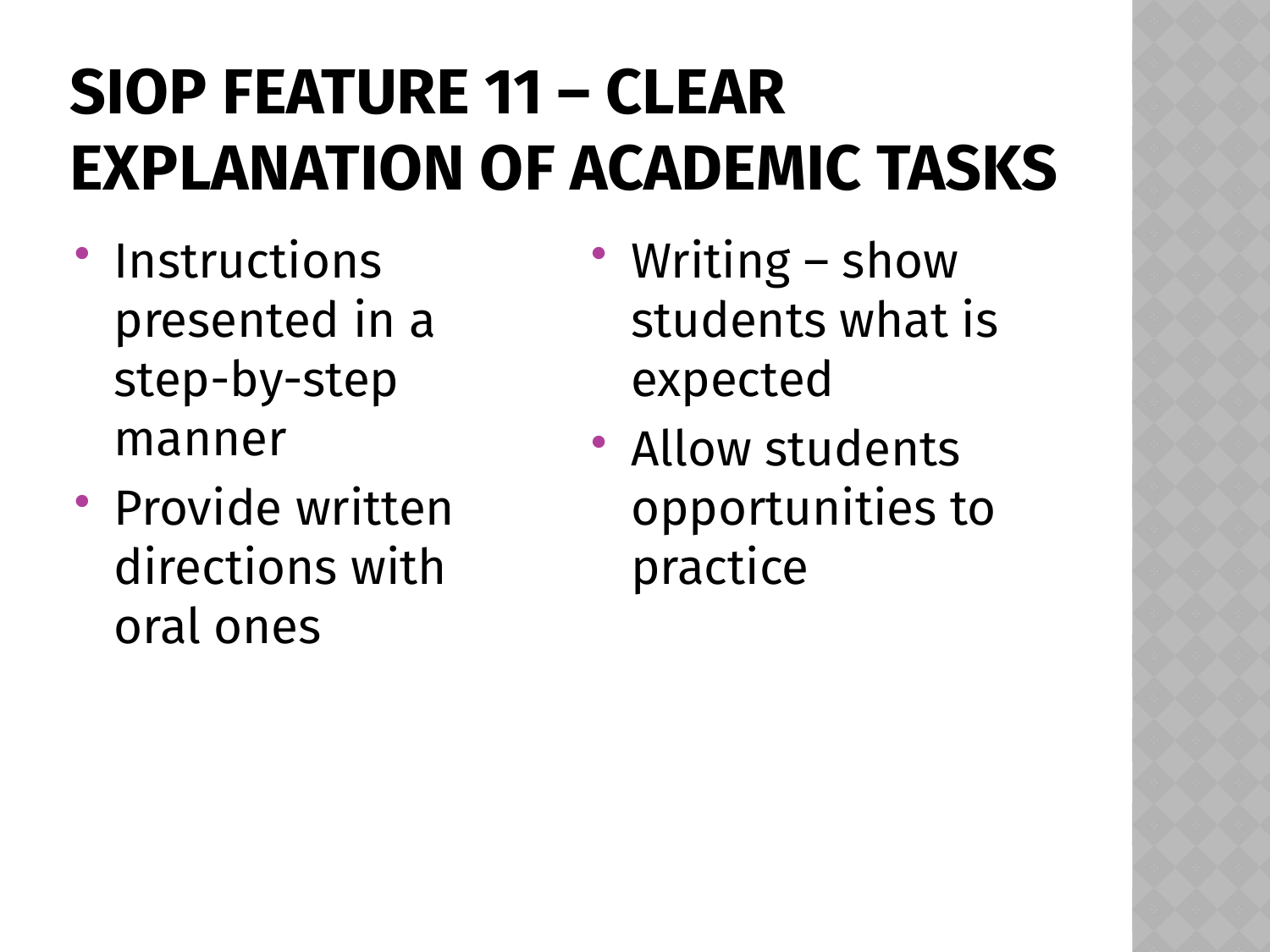

# Siop feature 11 – Clear Explanation of Academic tasks
Instructions presented in a step-by-step manner
Provide written directions with oral ones
Writing – show students what is expected
Allow students opportunities to practice